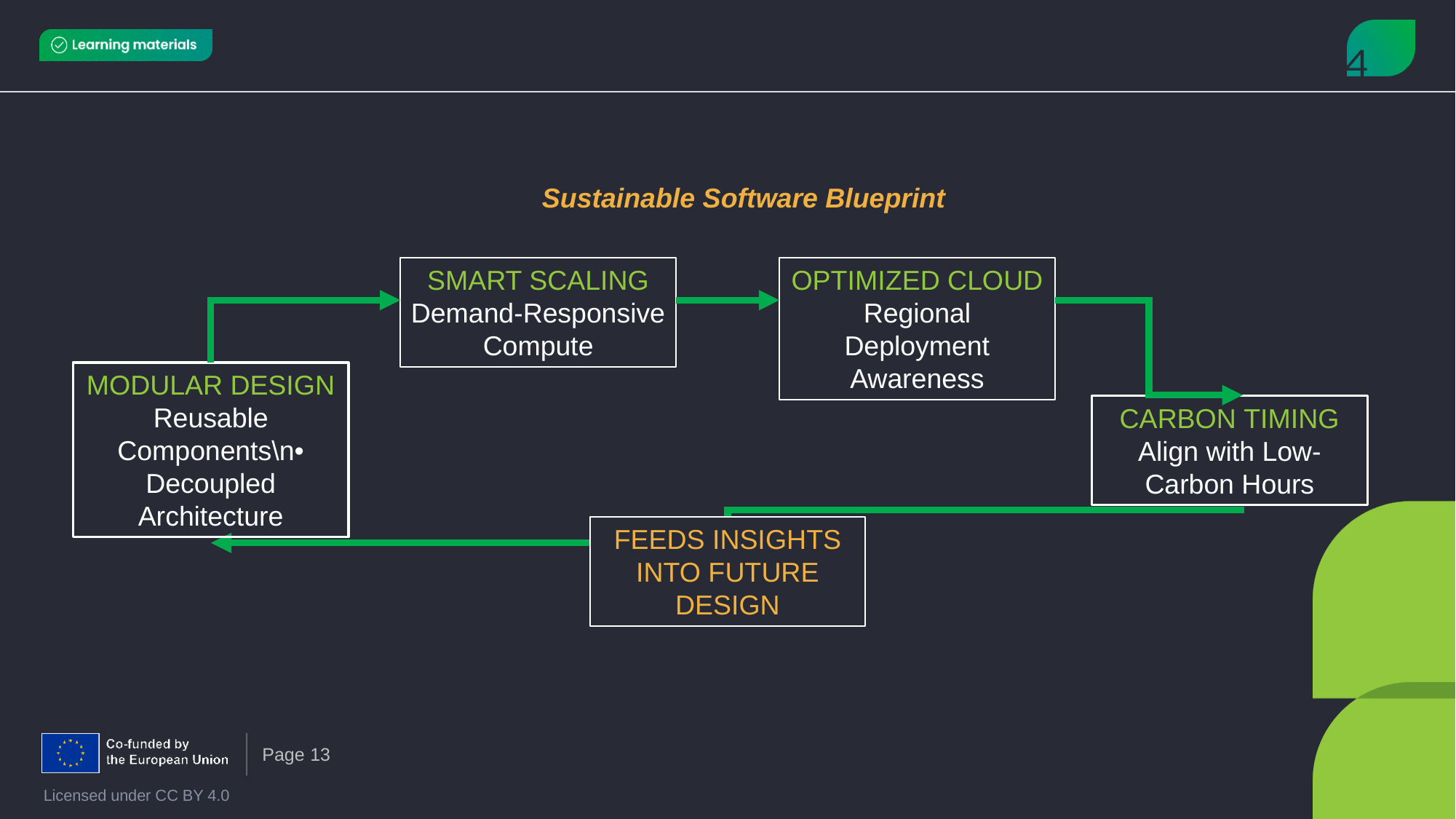

Sustainable Software Blueprint
SMART SCALING
Demand-Responsive Compute
OPTIMIZED CLOUD
Regional Deployment Awareness
MODULAR DESIGN
Reusable Components\n• Decoupled Architecture
CARBON TIMING
Align with Low-Carbon Hours
FEEDS INSIGHTS INTO FUTURE DESIGN